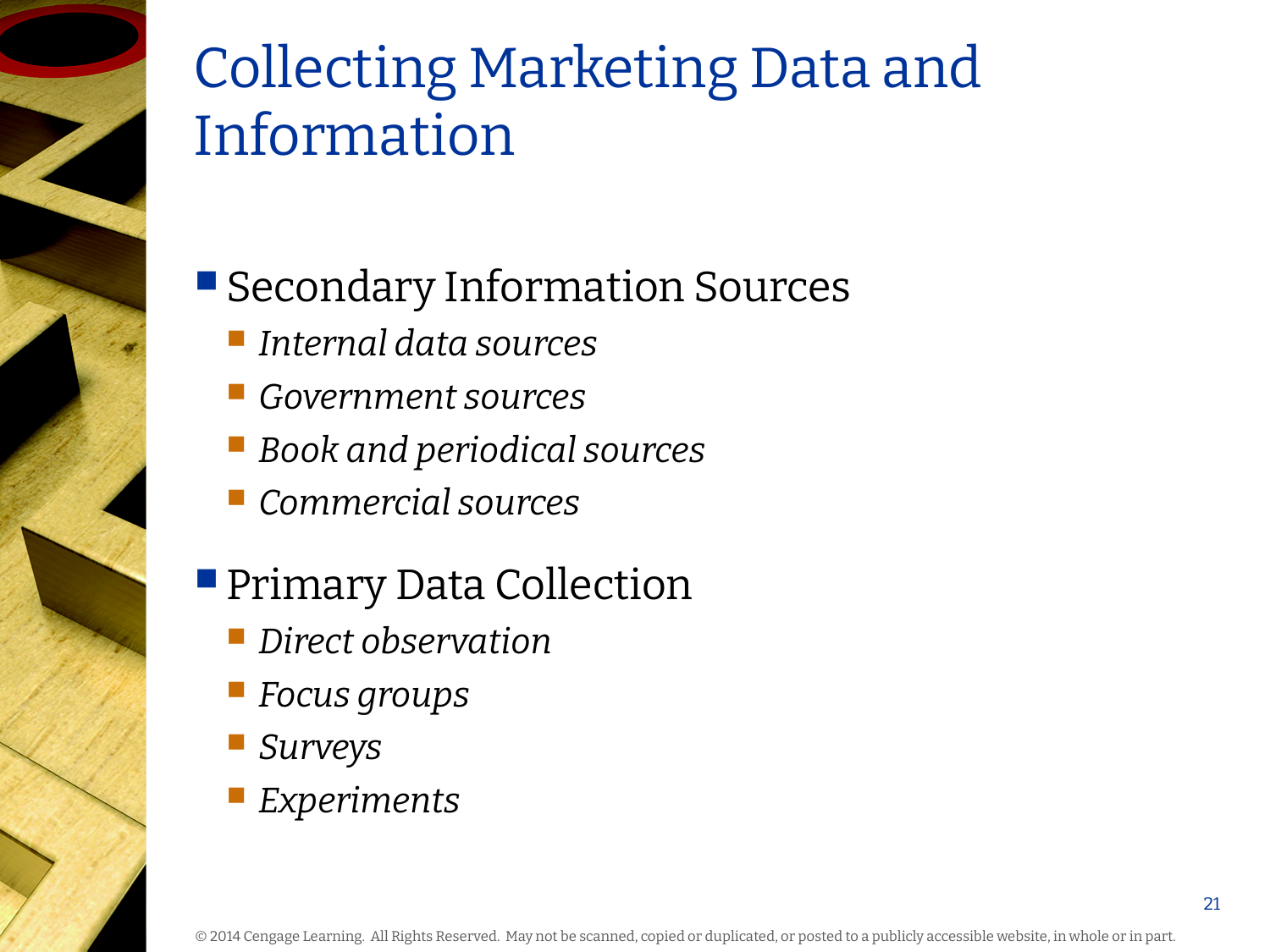

# Collecting Marketing Data and Information

Secondary Information Sources
Internal data sources
Government sources
Book and periodical sources
Commercial sources
Primary Data Collection
Direct observation
Focus groups
Surveys
Experiments
21